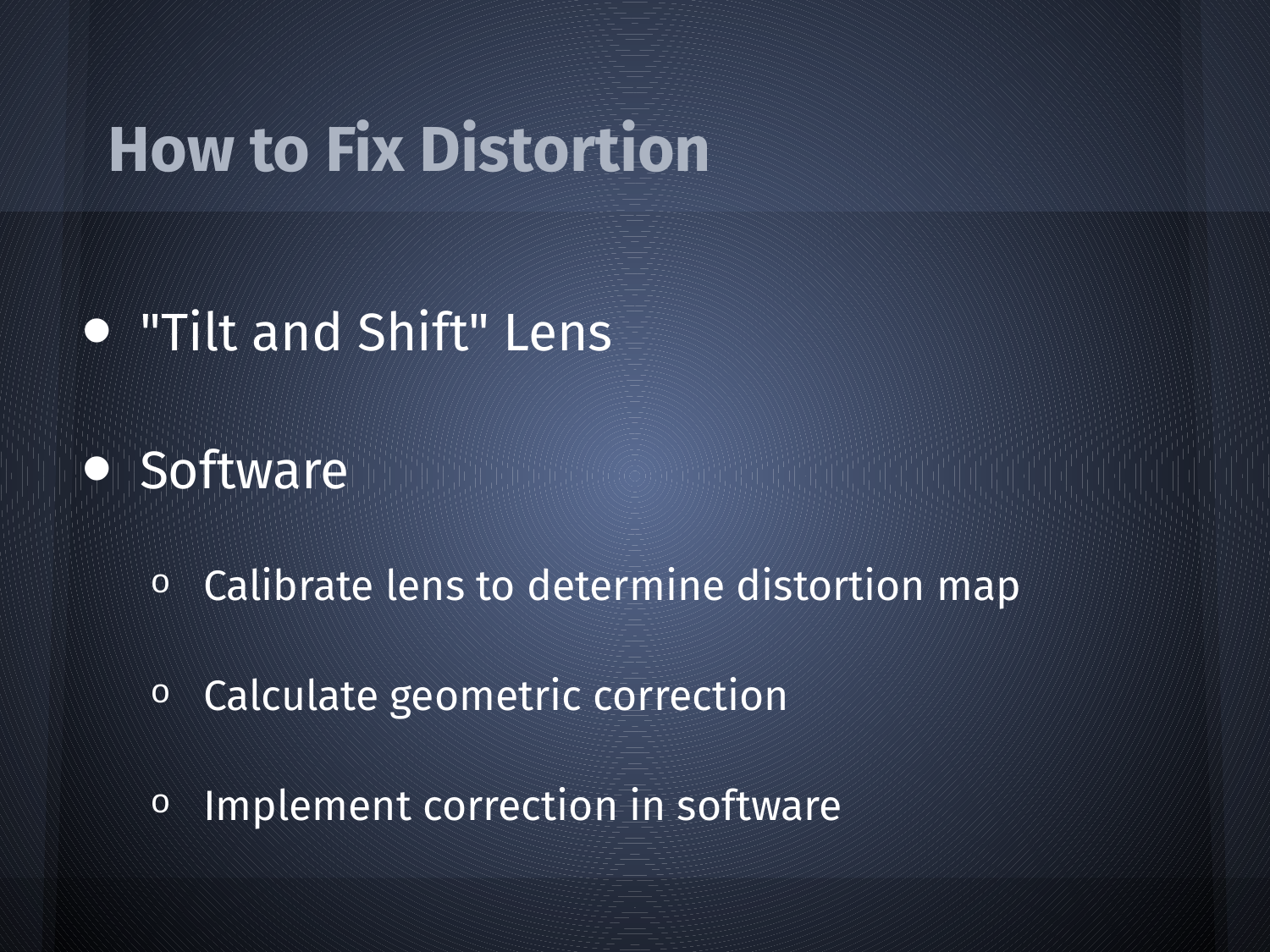

# How to Fix Distortion
"Tilt and Shift" Lens
Software
Calibrate lens to determine distortion map
Calculate geometric correction
Implement correction in software